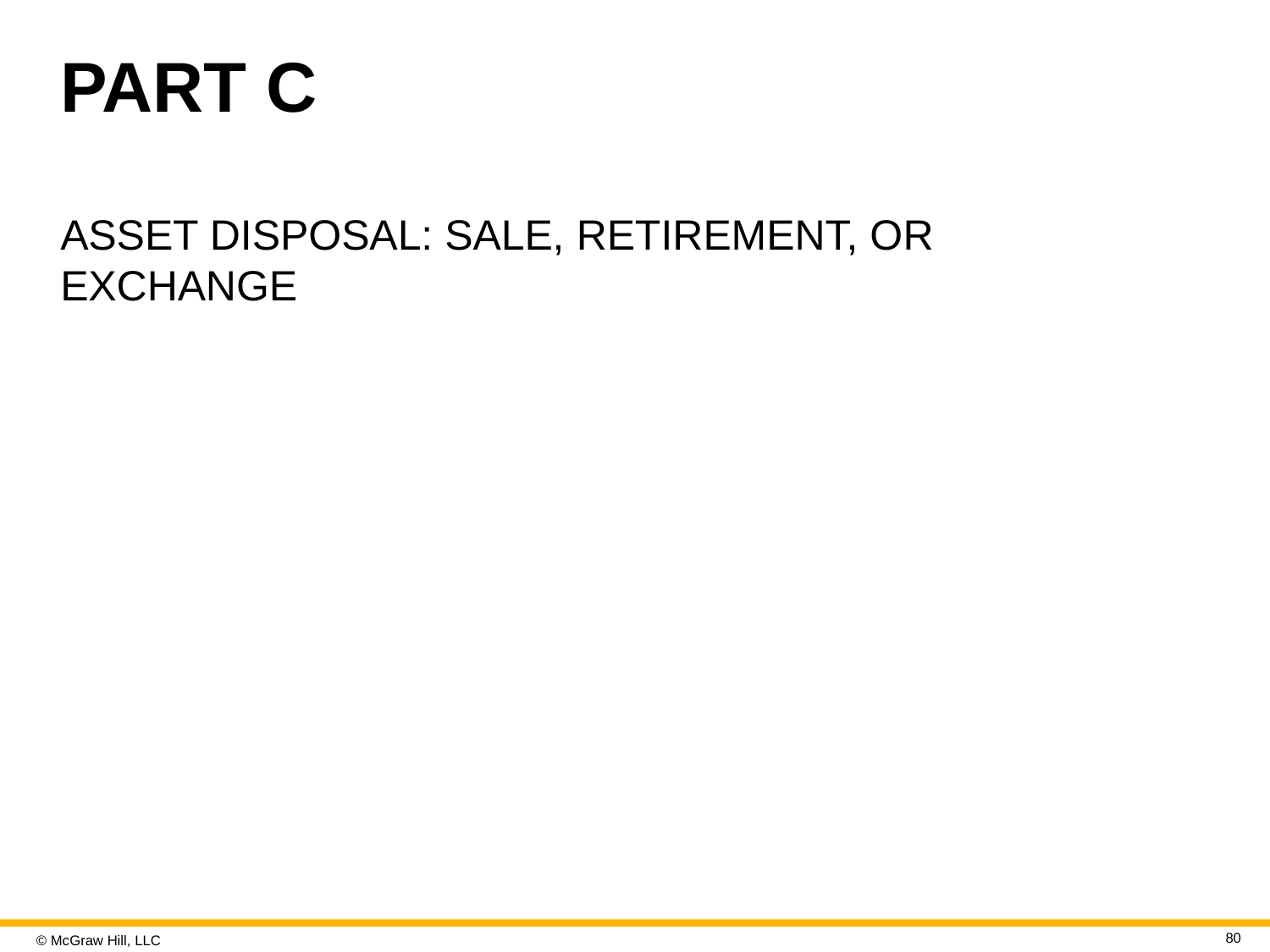

# PART C
ASSET DISPOSAL: SALE, RETIREMENT, OR EXCHANGE
80